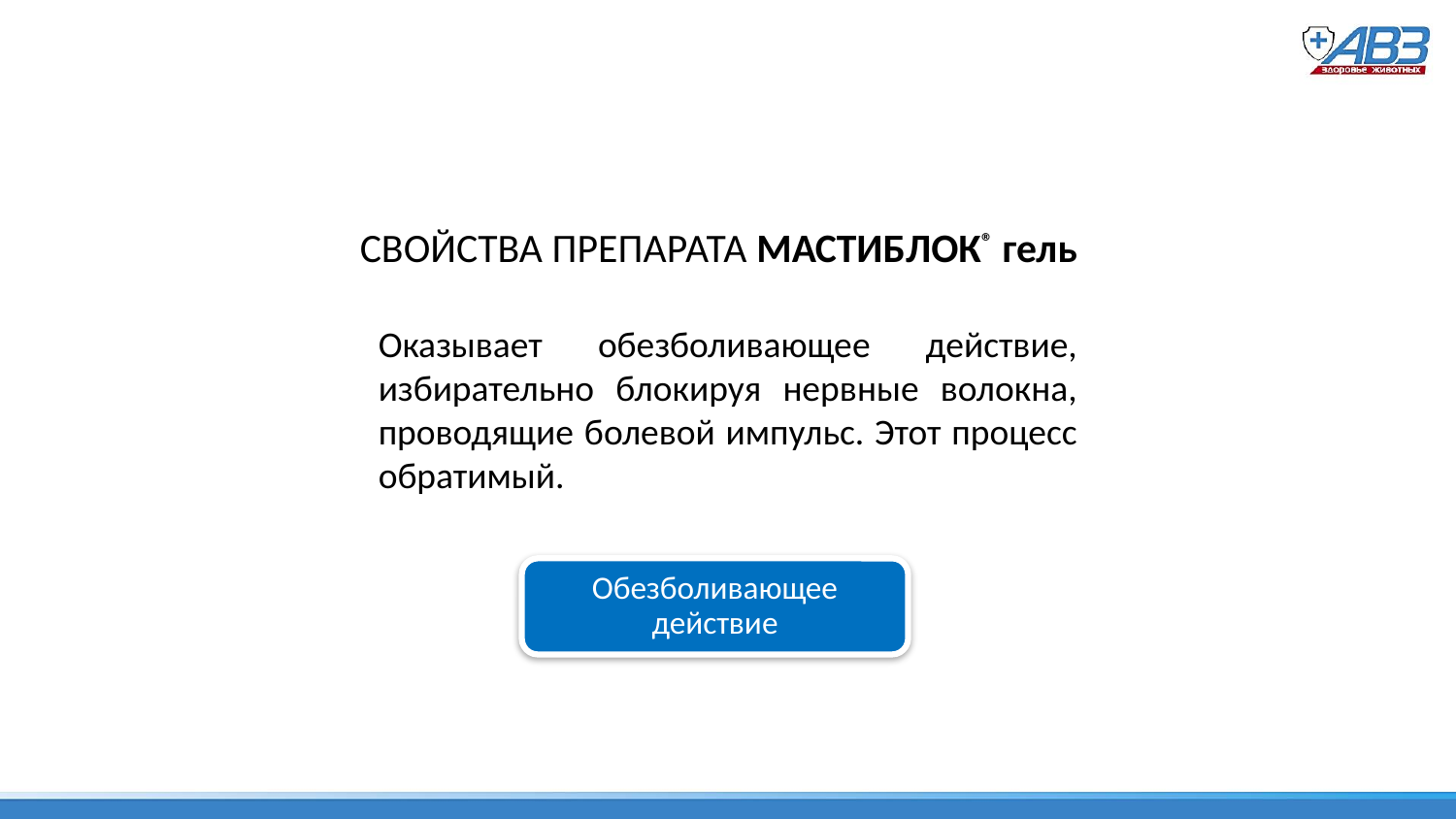

СВОЙСТВА ПРЕПАРАТА МАСТИБЛОК® гель
Оказывает обезболивающее действие, избирательно блокируя нервные волокна, проводящие болевой импульс. Этот процесс обратимый.

Обезболивающее действие
Противовоспалительное действие